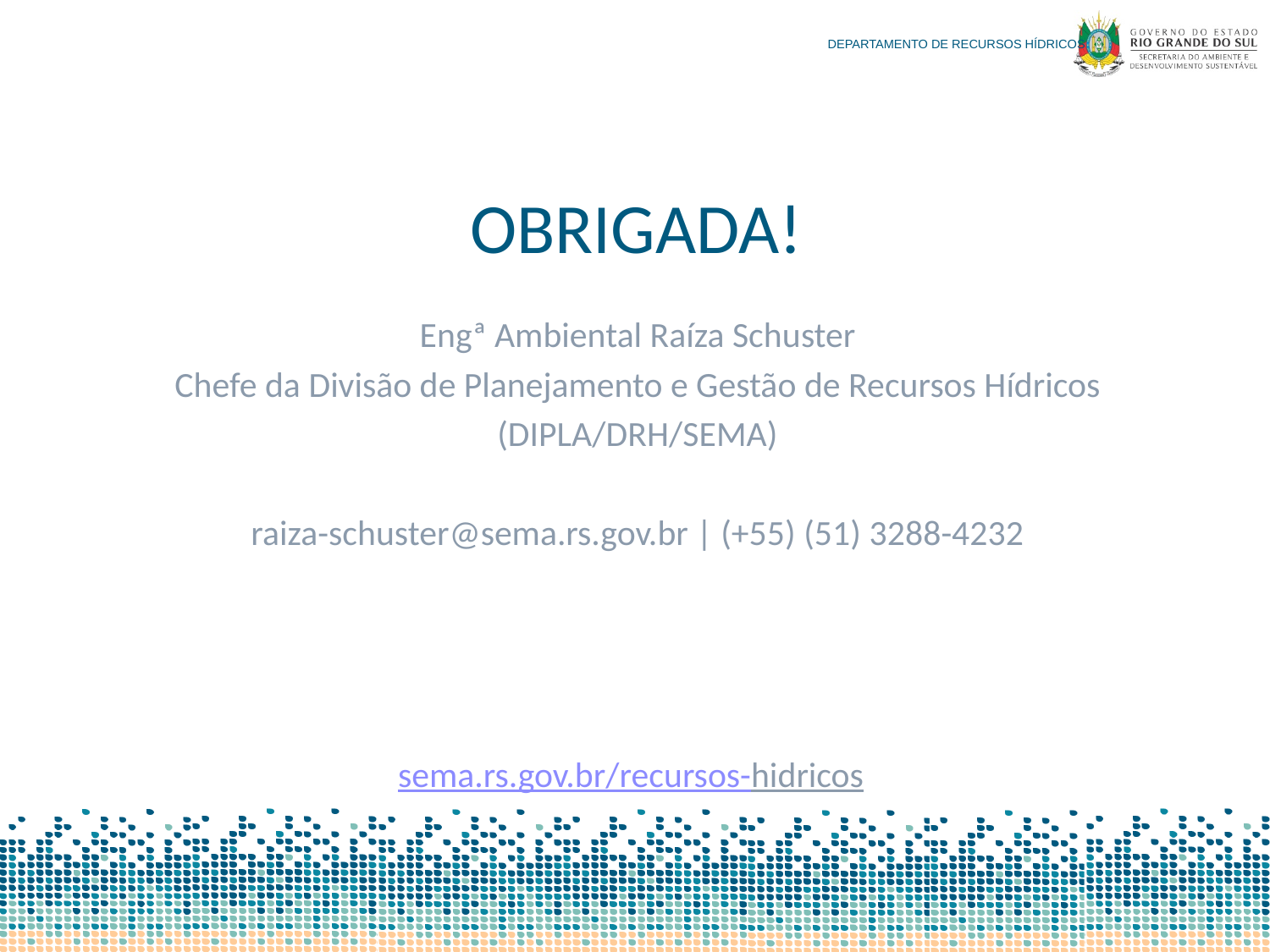

# OBRIGADA!
Engª Ambiental Raíza Schuster
Chefe da Divisão de Planejamento e Gestão de Recursos Hídricos
(DIPLA/DRH/SEMA)

raiza-schuster@sema.rs.gov.br | (+55) (51) 3288-4232